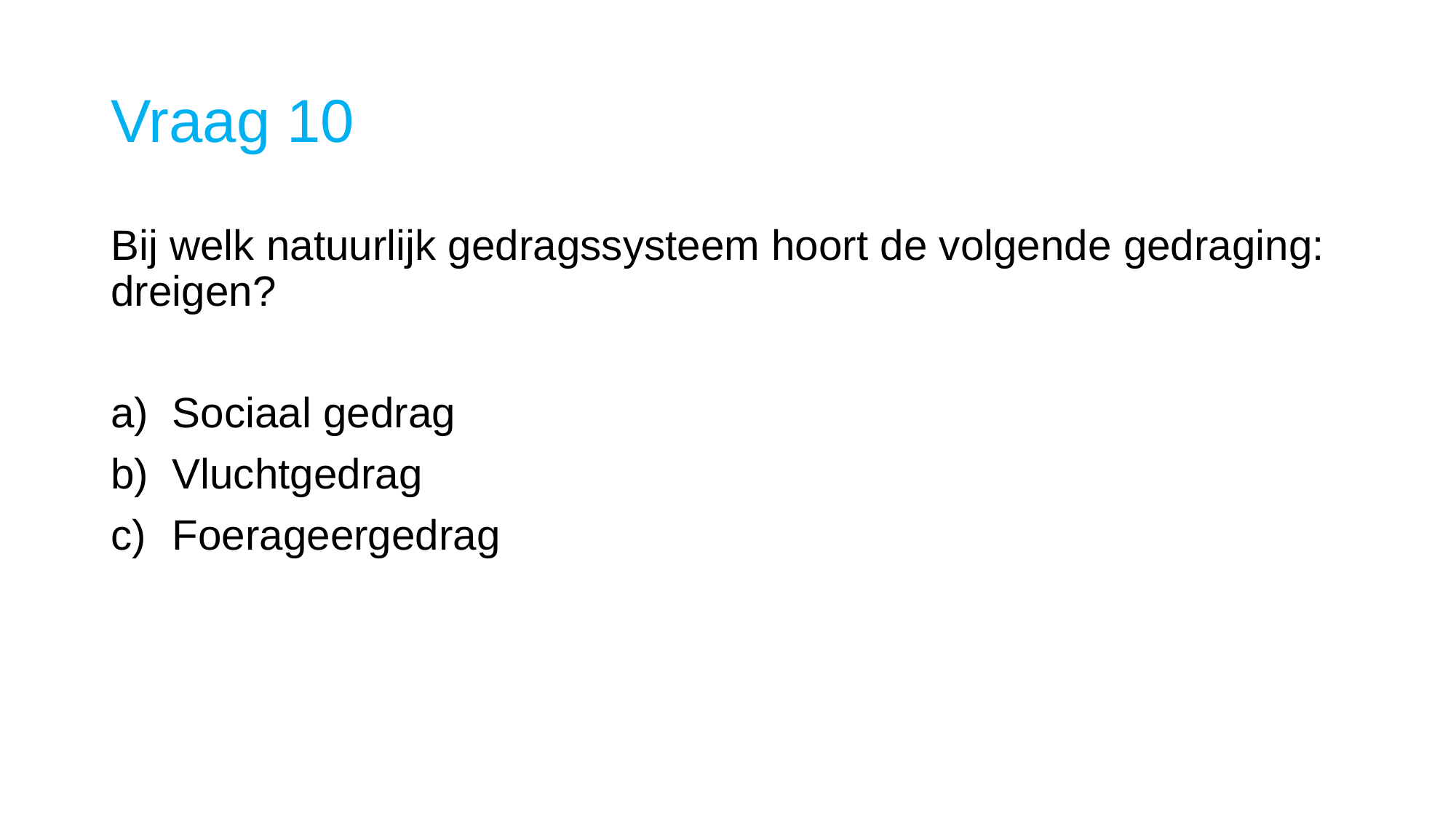

# Vraag 10
Bij welk natuurlijk gedragssysteem hoort de volgende gedraging: dreigen?

Sociaal gedrag
Vluchtgedrag
Foerageergedrag